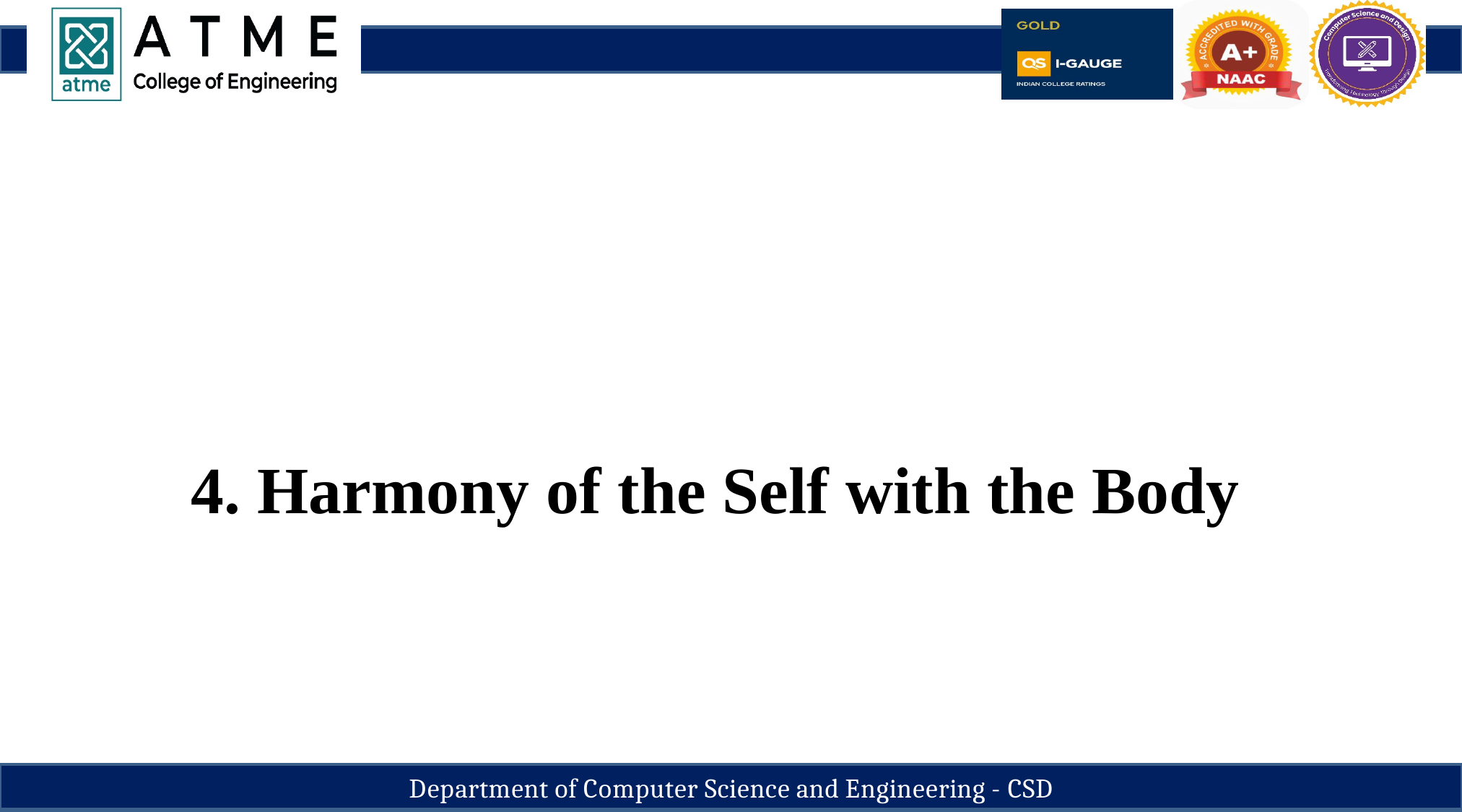

4. Harmony of the Self with the Body
Department of Computer Science and Engineering - CSD